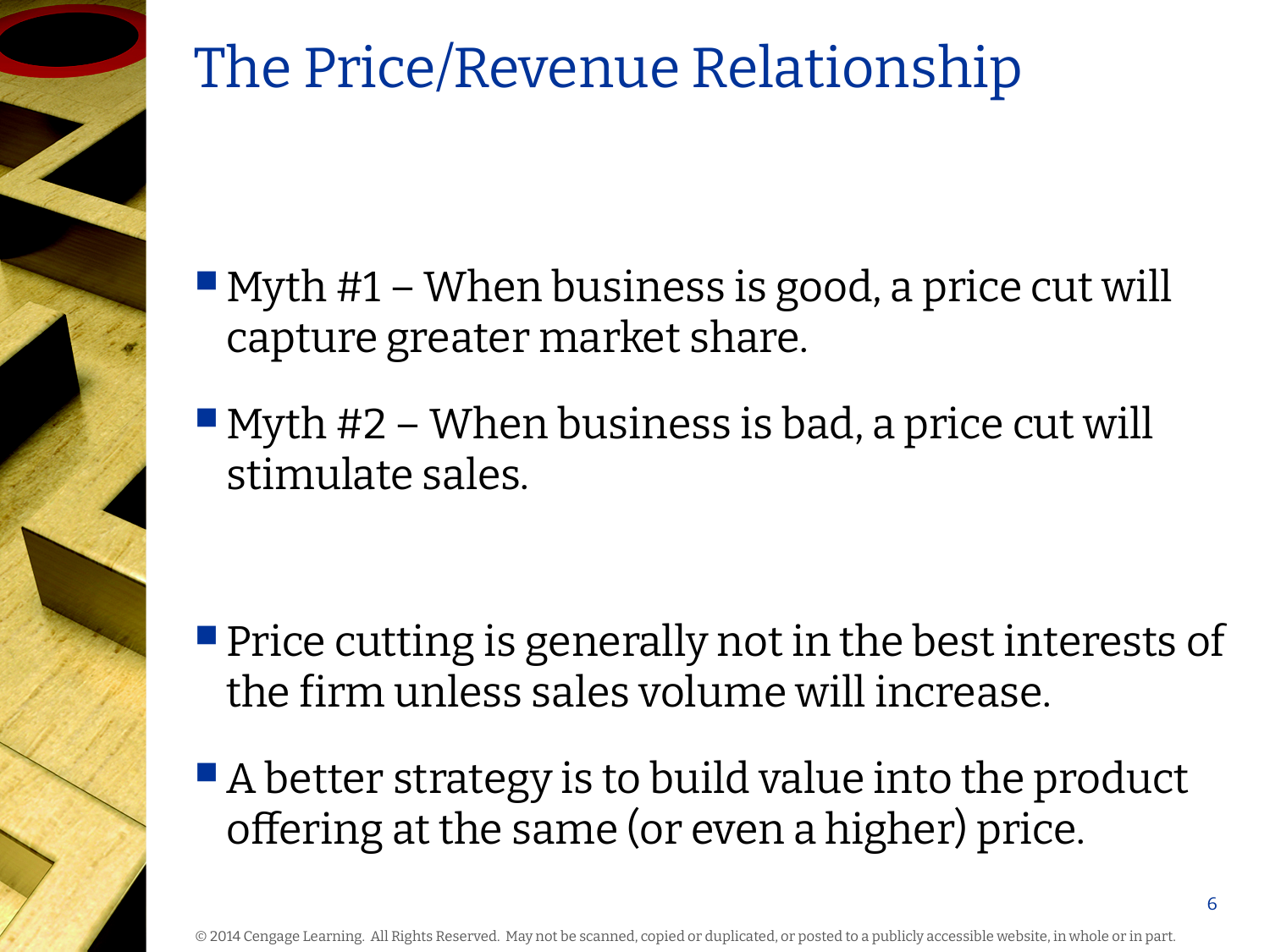

# The Price/Revenue Relationship

Myth #1 – When business is good, a price cut will capture greater market share.
Myth #2 – When business is bad, a price cut will stimulate sales.

Price cutting is generally not in the best interests of the firm unless sales volume will increase.
A better strategy is to build value into the product offering at the same (or even a higher) price.
6